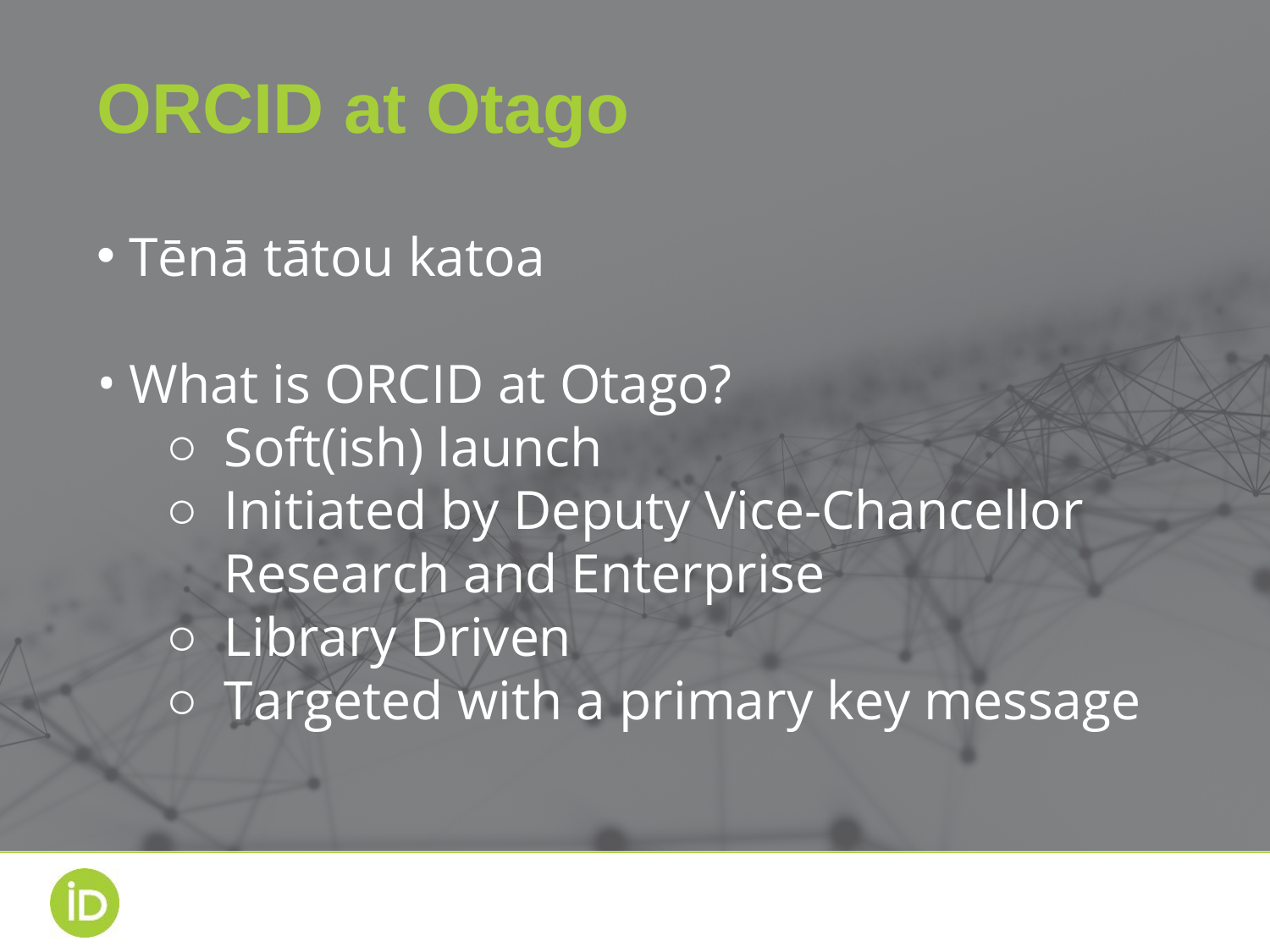

ORCID at Otago
Tēnā tātou katoa

What is ORCID at Otago?
Soft(ish) launch
Initiated by Deputy Vice-Chancellor Research and Enterprise
Library Driven
Targeted with a primary key message